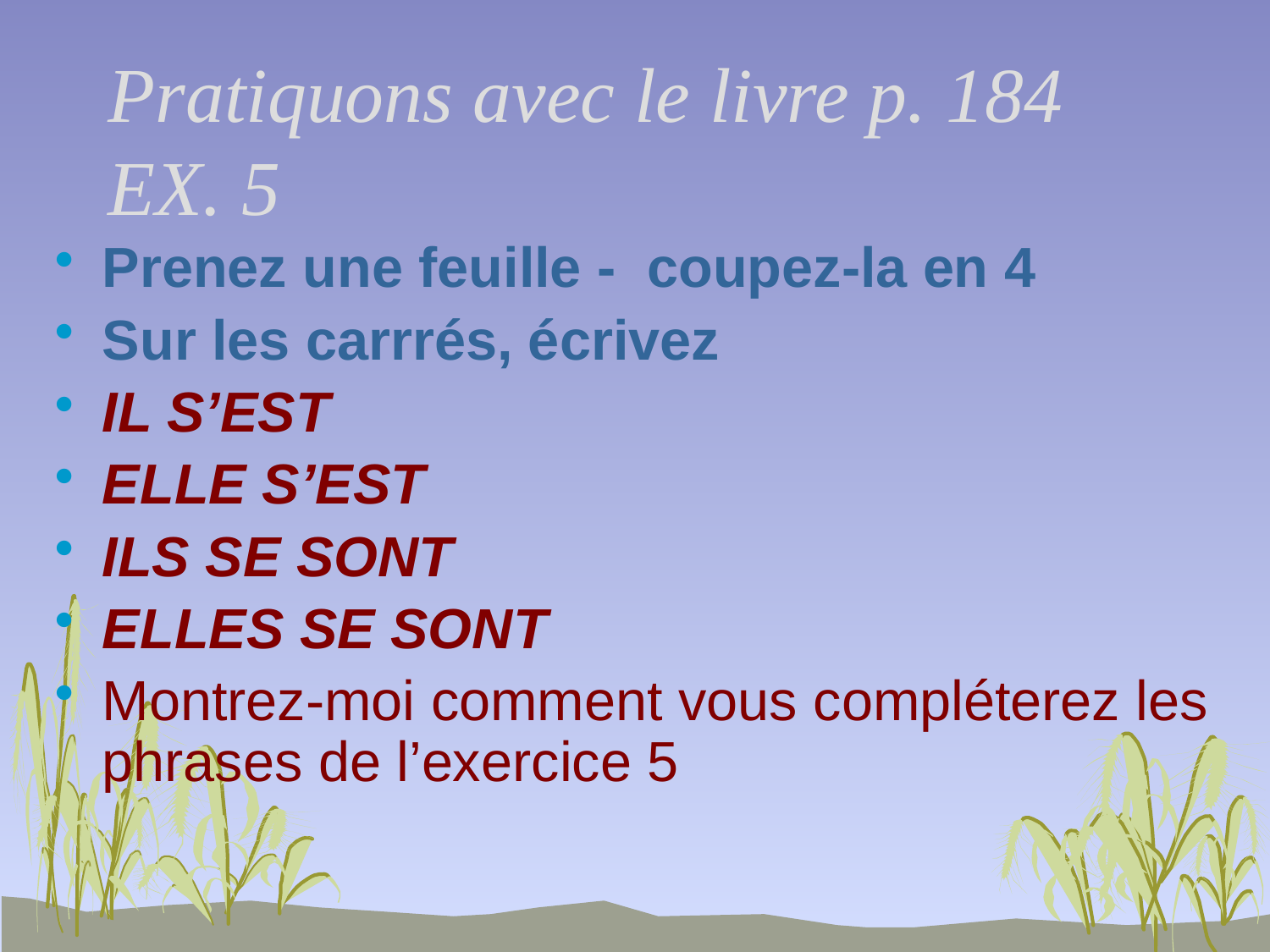

# Pratiquons avec le livre p. 184 EX. 5
Prenez une feuille -  coupez-la en 4
Sur les carrrés, écrivez
IL S’EST
ELLE S’EST
ILS SE SONT
ELLES SE SONT
Montrez-moi comment vous compléterez les phrases de l’exercice 5